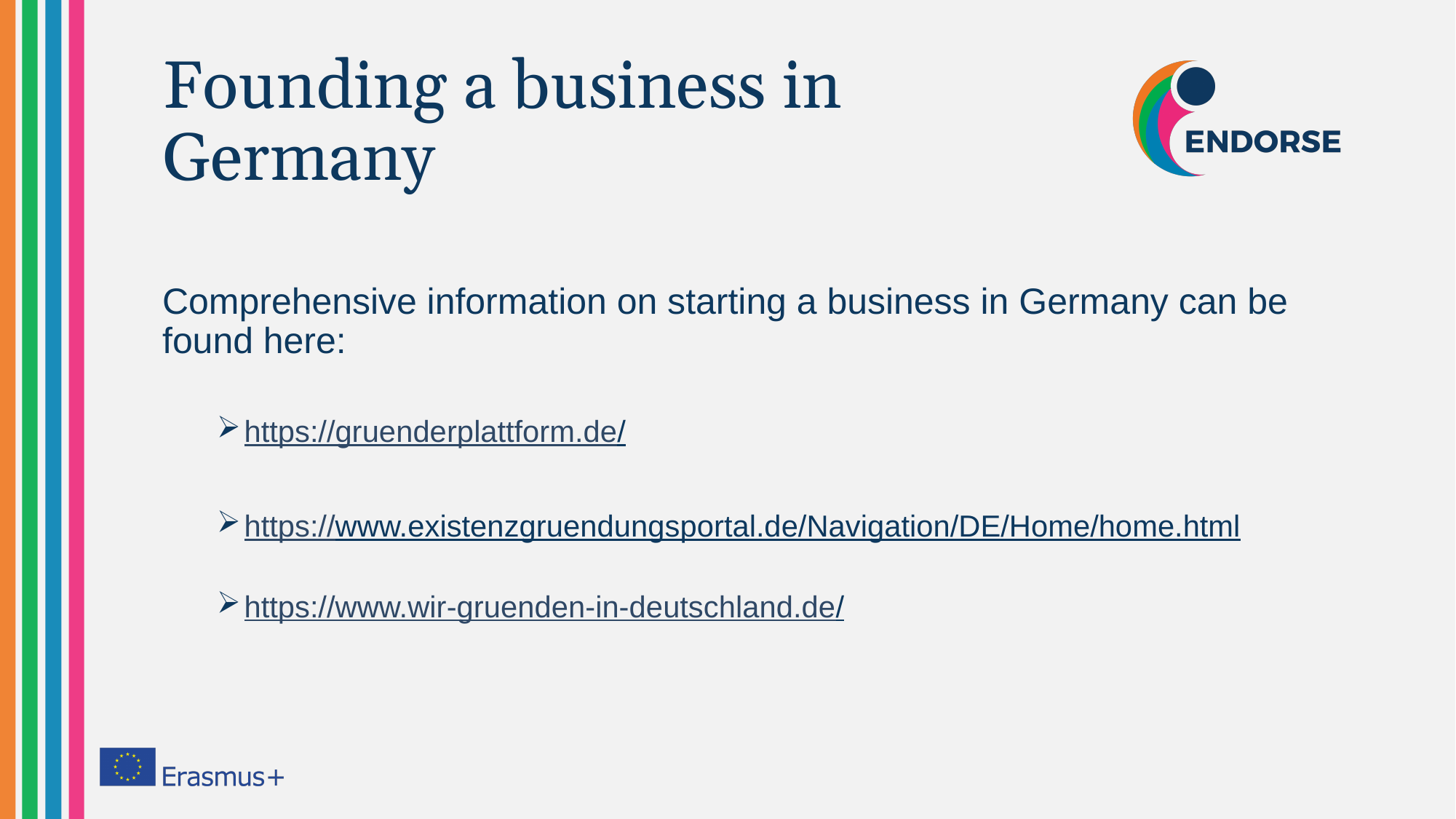

# Founding a business in Germany

Comprehensive information on starting a business in Germany can be found here:

https://gruenderplattform.de/

https://www.existenzgruendungsportal.de/Navigation/DE/Home/home.html

https://www.wir-gruenden-in-deutschland.de/